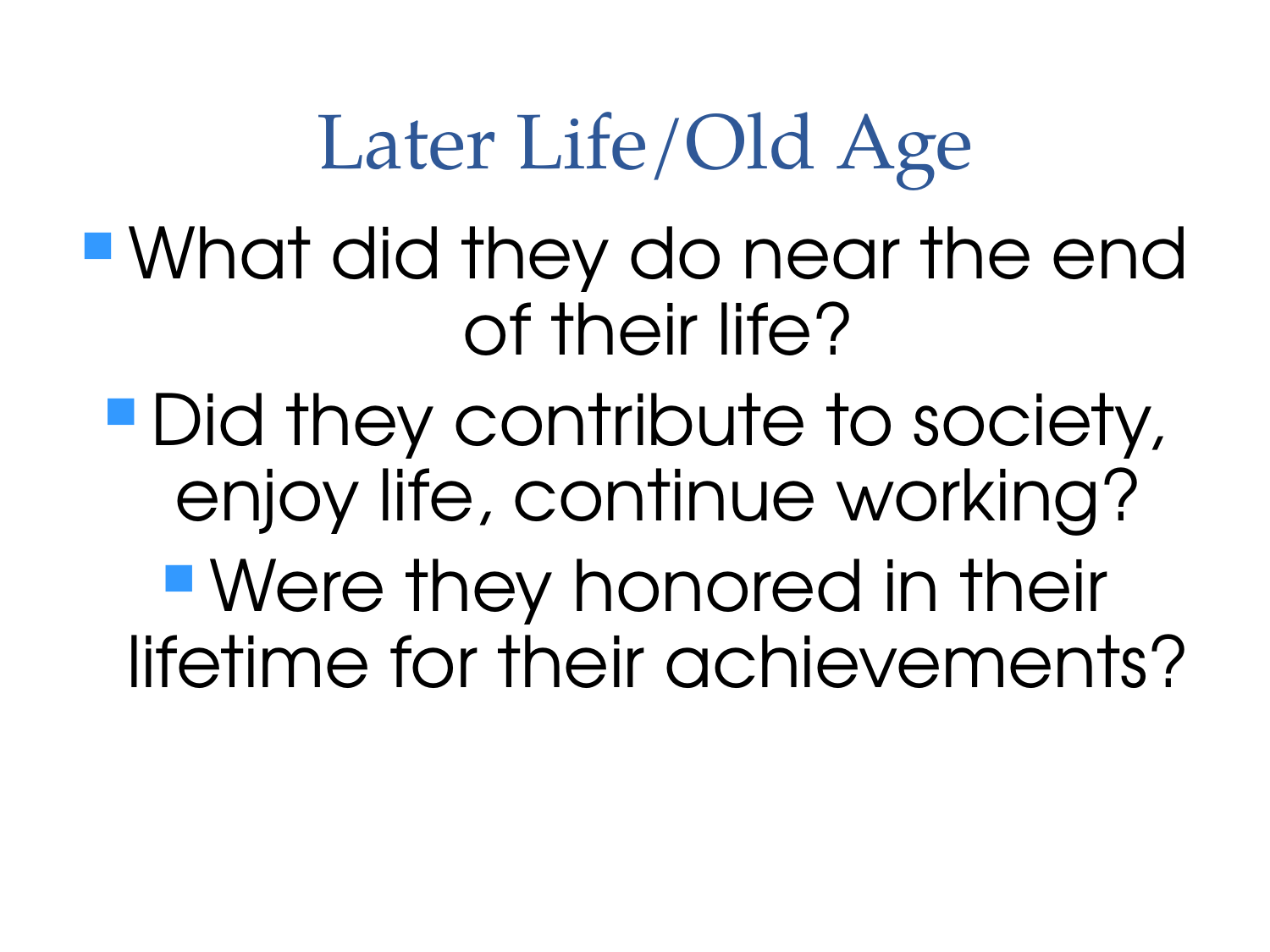

# Later Life/Old Age
What did they do near the end of their life?
Did they contribute to society, enjoy life, continue working?
Were they honored in their lifetime for their achievements?